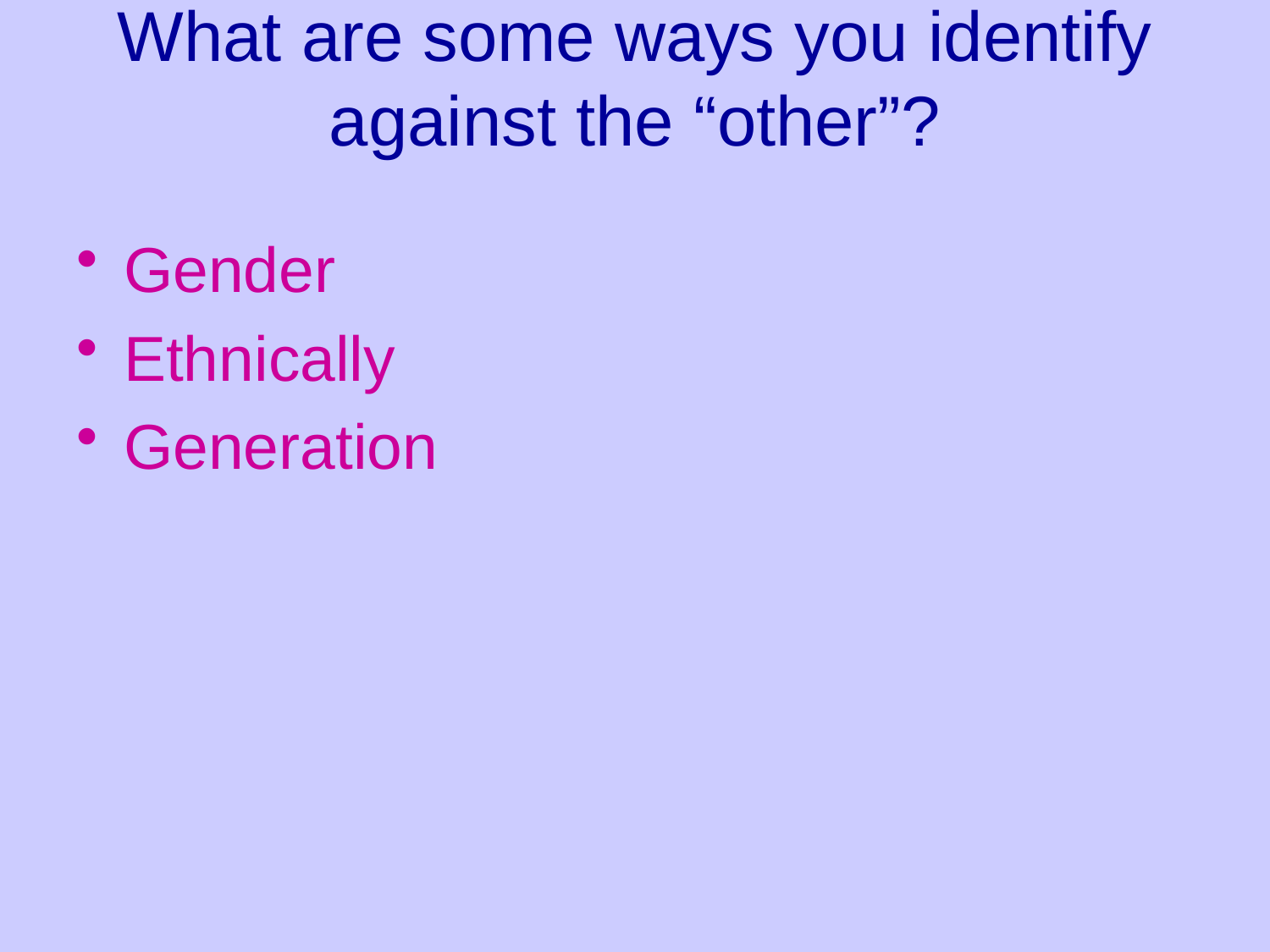

# What are some ways you identify against the “other”?
Gender
Ethnically
Generation